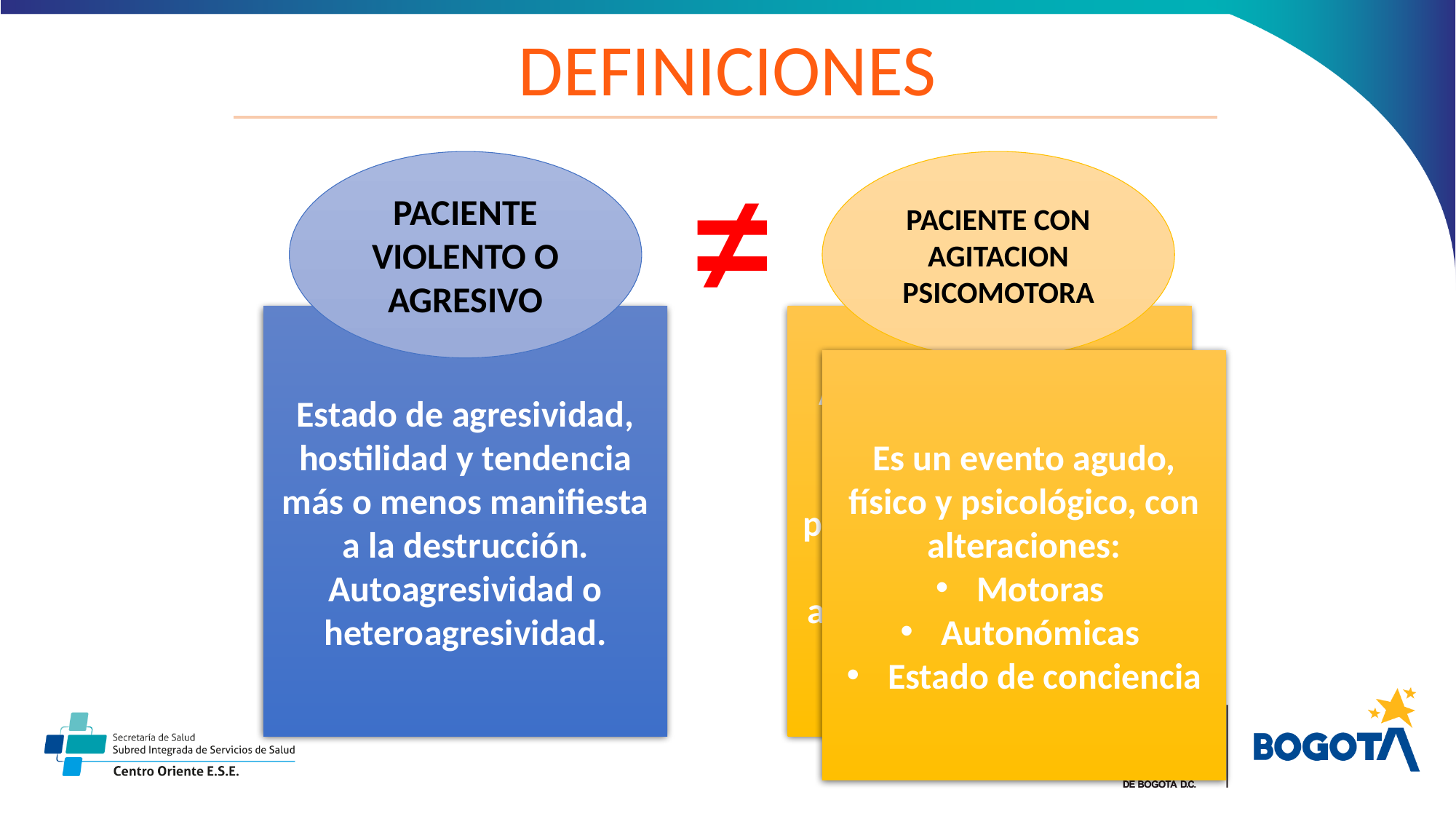

DEFINICIONES
PACIENTE VIOLENTO O AGRESIVO
≠
PACIENTE CON AGITACION PSICOMOTORA
Estado de agresividad, hostilidad y tendencia más o menos manifiesta a la destrucción. Autoagresividad o heteroagresividad.
Aumento inadecuado,  desproporcionado, desorganizado y sin propósito de la actividad motora, debido a alteraciones en la esfera mental
Es un evento agudo, físico y psicológico, con alteraciones:
Motoras
Autonómicas
Estado de conciencia